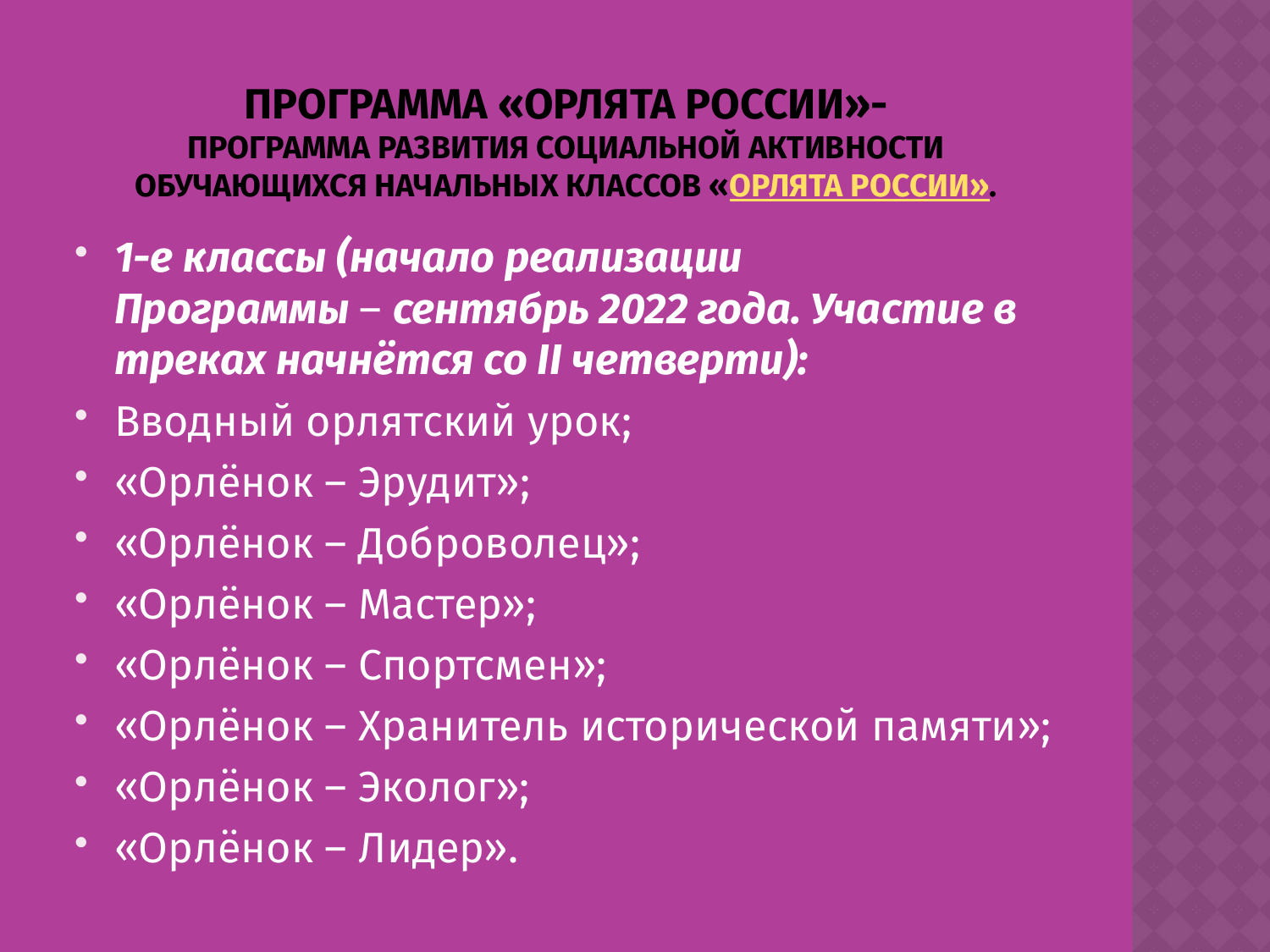

# Программа «Орлята России»- Программа развития социальной активности обучающихся начальных классов «Орлята России».
1-е классы (начало реализации Программы – сентябрь 2022 года. Участие в треках начнётся со II четверти):
Вводный орлятский урок;
«Орлёнок – Эрудит»;
«Орлёнок – Доброволец»;
«Орлёнок – Мастер»;
«Орлёнок – Спортсмен»;
«Орлёнок – Хранитель исторической памяти»;
«Орлёнок – Эколог»;
«Орлёнок – Лидер».